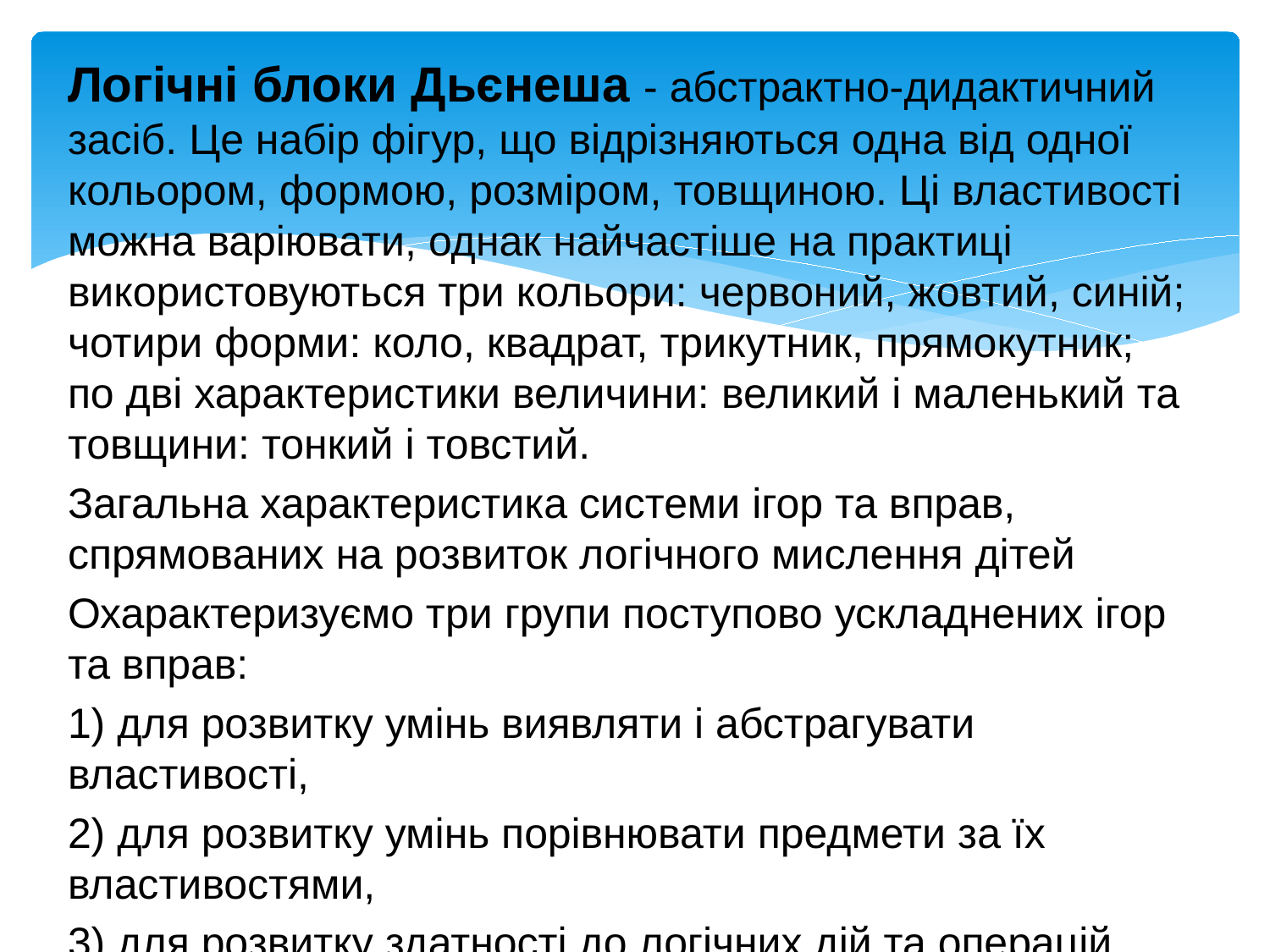

Логічні блоки Дьєнеша - абстрактно-дидактичний засіб. Це набір фігур, що відрізняються одна від одної кольором, формою, розміром, товщиною. Ці властивості можна варіювати, однак найчастіше на практиці використовуються три кольори: червоний, жовтий, синій; чотири форми: коло, квадрат, трикутник, прямокутник; по дві характеристики величини: великий і маленький та товщини: тонкий і товстий.
Загальна характеристика системи ігор та вправ, спрямованих на розвиток логічного мислення дітей
Охарактеризуємо три групи поступово ускладнених ігор та вправ:
1) для розвитку умінь виявляти і абстрагувати властивості,
2) для розвитку умінь порівнювати предмети за їх властивостями,
3) для розвитку здатності до логічних дій та операцій.